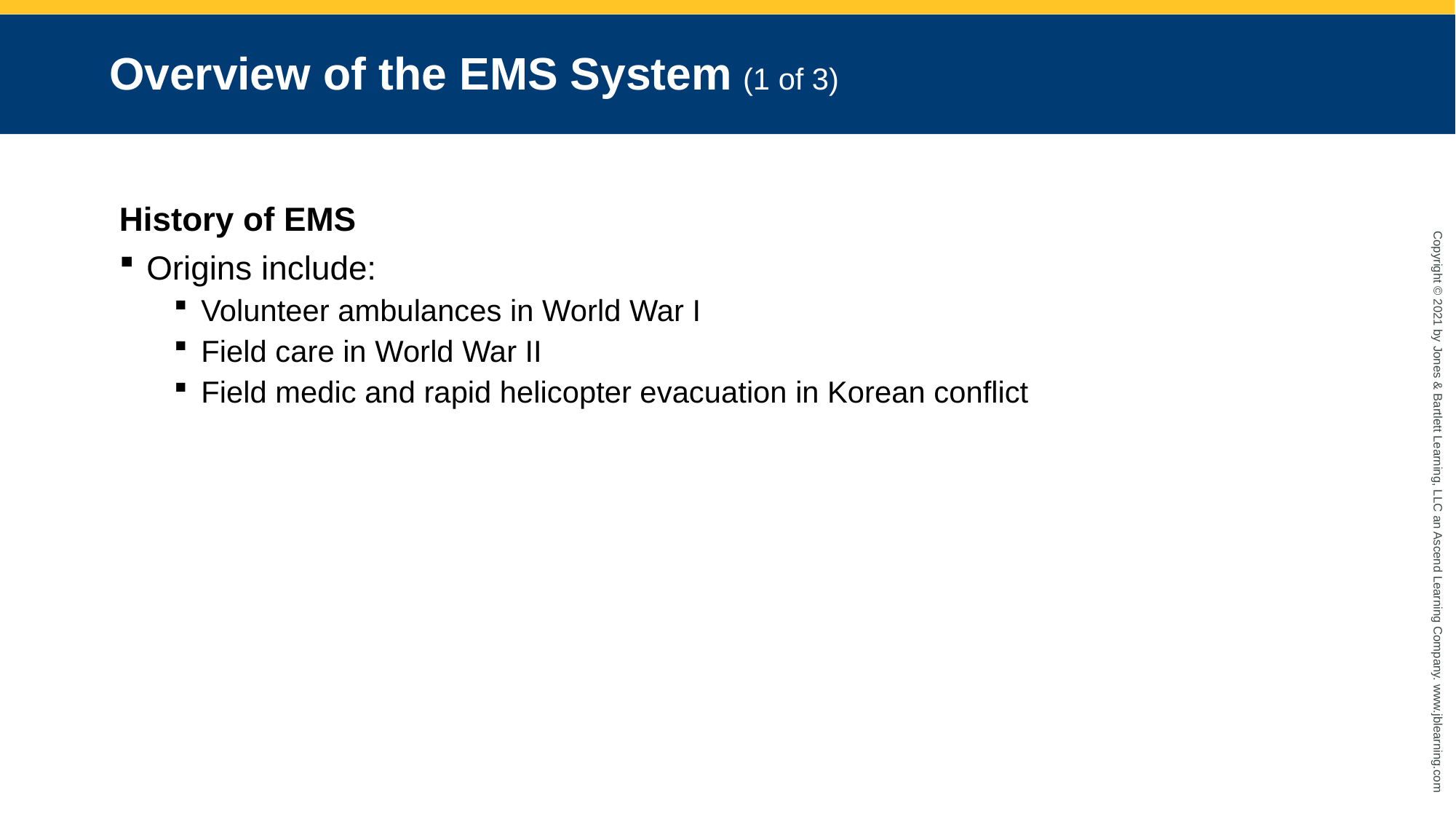

Overview of the EMS System (1 of 3)
History of EMS
Origins include:
Volunteer ambulances in World War I
Field care in World War II
Field medic and rapid helicopter evacuation in Korean conflict